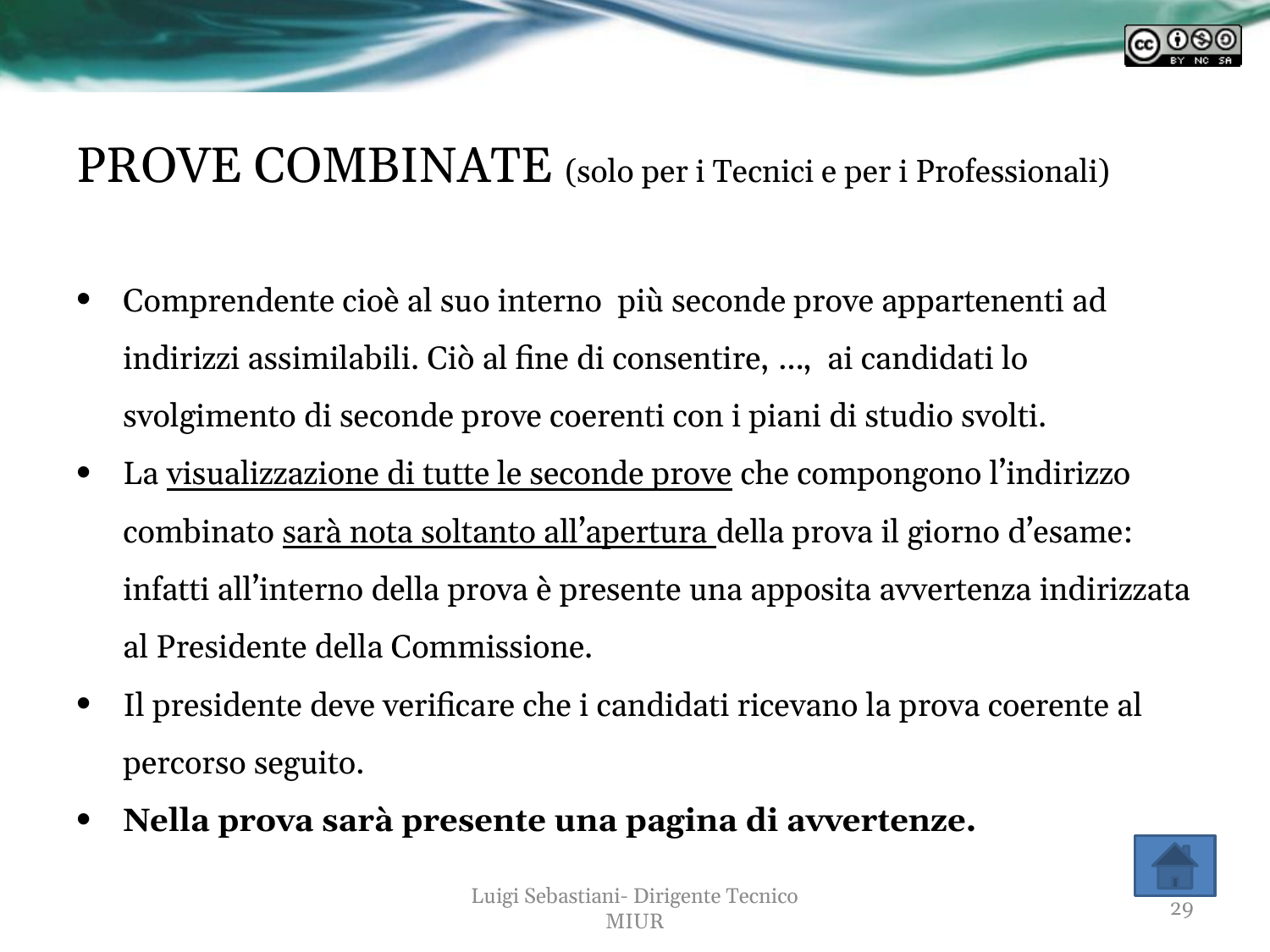

# PROVE COMBINATE (solo per i Tecnici e per i Professionali)
Comprendente cioè al suo interno  più seconde prove appartenenti ad indirizzi assimilabili. Ciò al fine di consentire, …,  ai candidati lo svolgimento di seconde prove coerenti con i piani di studio svolti.
La visualizzazione di tutte le seconde prove che compongono l’indirizzo combinato sarà nota soltanto all’apertura della prova il giorno d’esame: infatti all’interno della prova è presente una apposita avvertenza indirizzata al Presidente della Commissione.
Il presidente deve verificare che i candidati ricevano la prova coerente al percorso seguito.
Nella prova sarà presente una pagina di avvertenze.

Luigi Sebastiani- Dirigente Tecnico MIUR
29